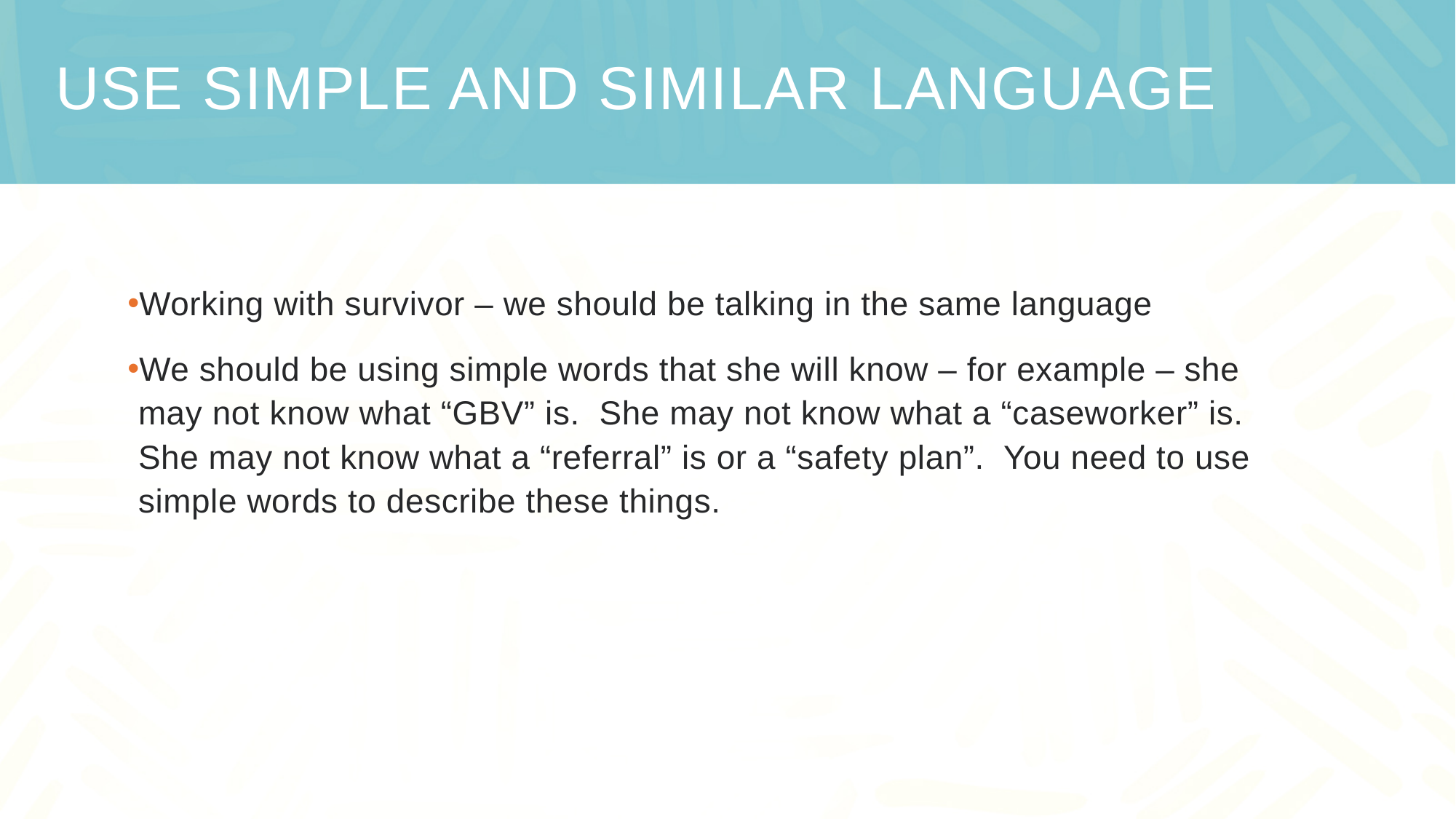

# Use simple and similar language
Working with survivor – we should be talking in the same language
We should be using simple words that she will know – for example – she may not know what “GBV” is.  She may not know what a “caseworker” is.  She may not know what a “referral” is or a “safety plan”.  You need to use simple words to describe these things.